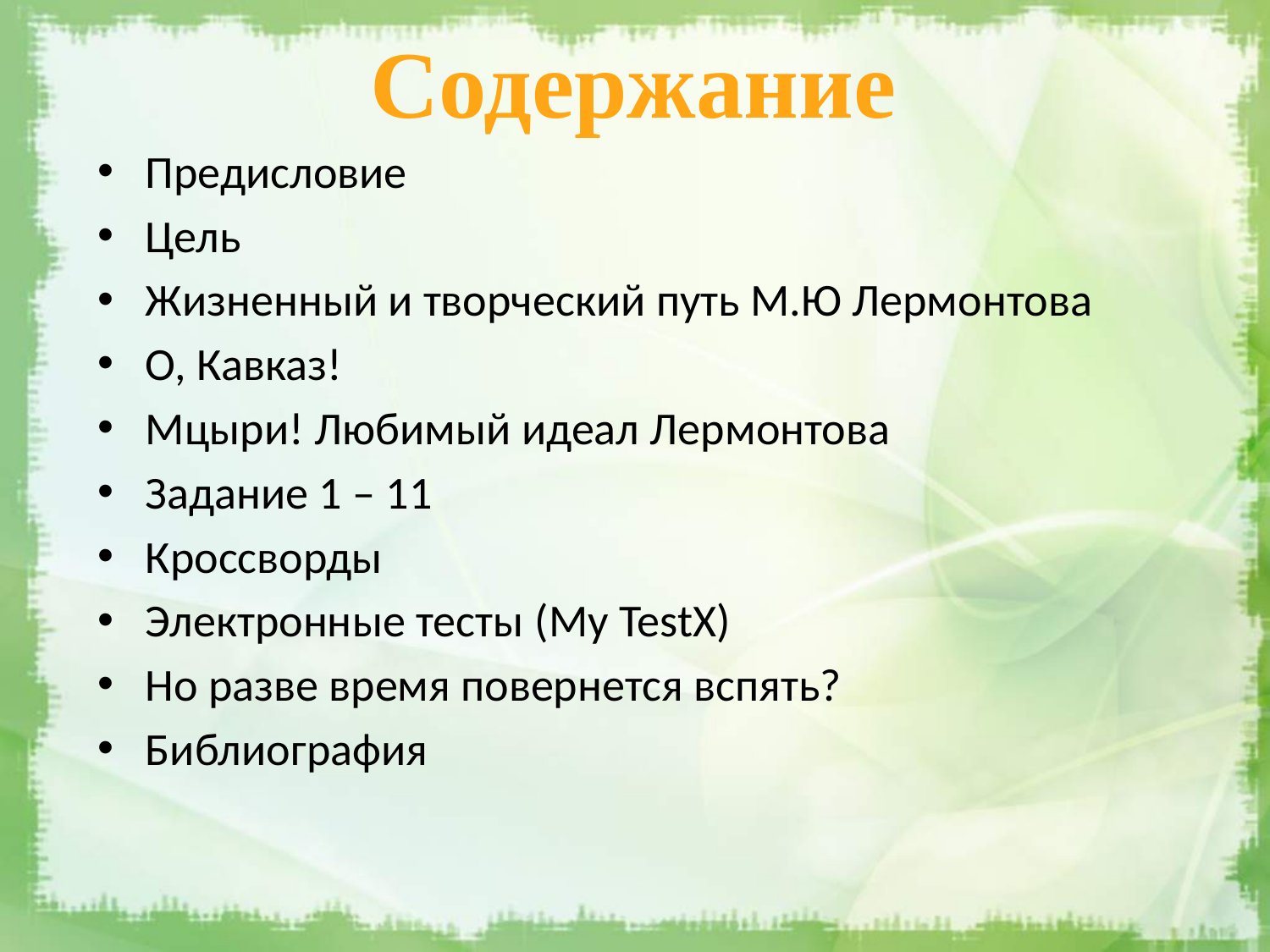

Содержание
#
Предисловие
Цель
Жизненный и творческий путь М.Ю Лермонтова
О, Кавказ!
Мцыри! Любимый идеал Лермонтова
Задание 1 – 11
Кроссворды
Электронные тесты (My TestX)
Но разве время повернется вспять?
Библиография